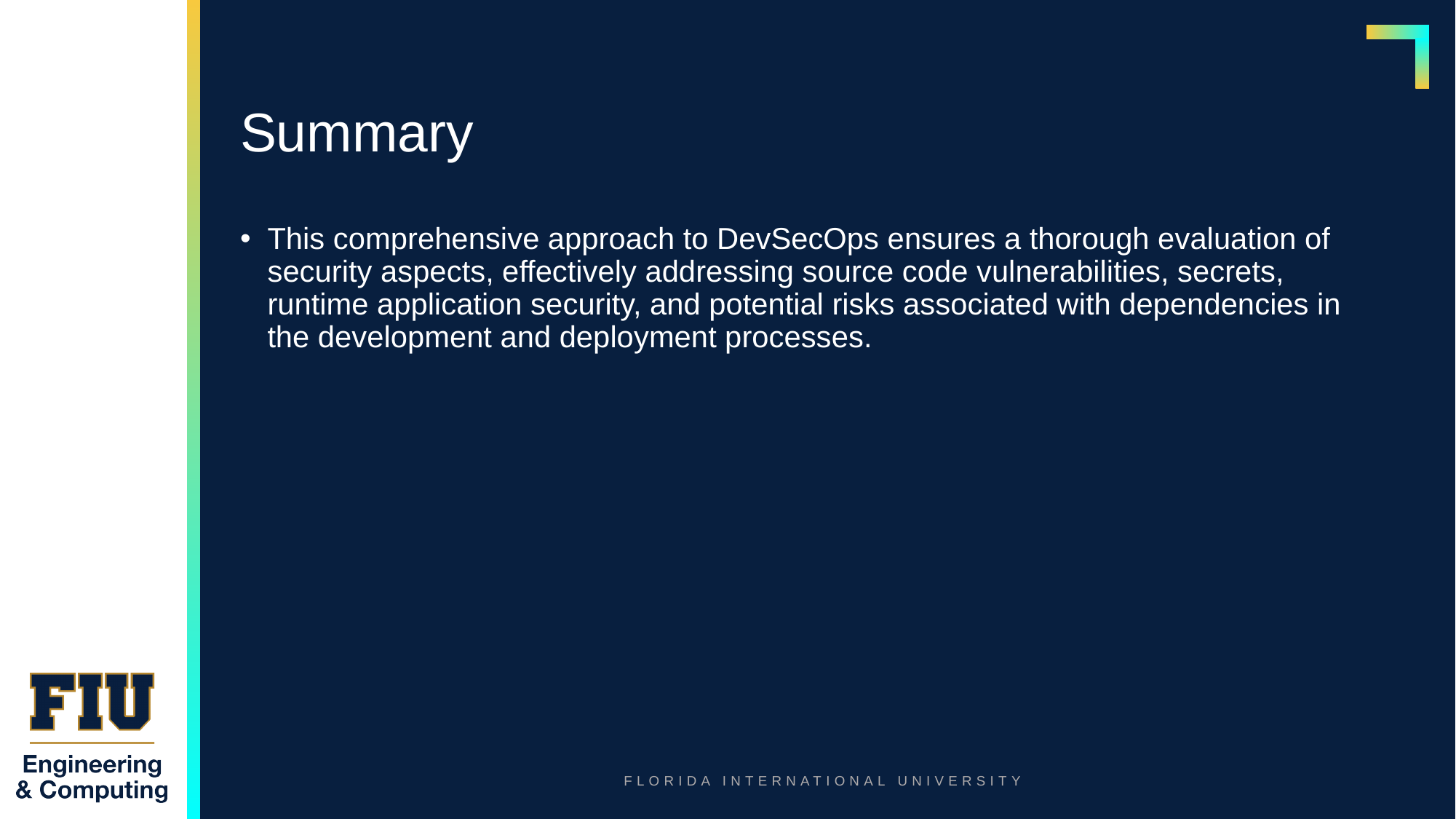

# Summary
This comprehensive approach to DevSecOps ensures a thorough evaluation of security aspects, effectively addressing source code vulnerabilities, secrets, runtime application security, and potential risks associated with dependencies in the development and deployment processes.